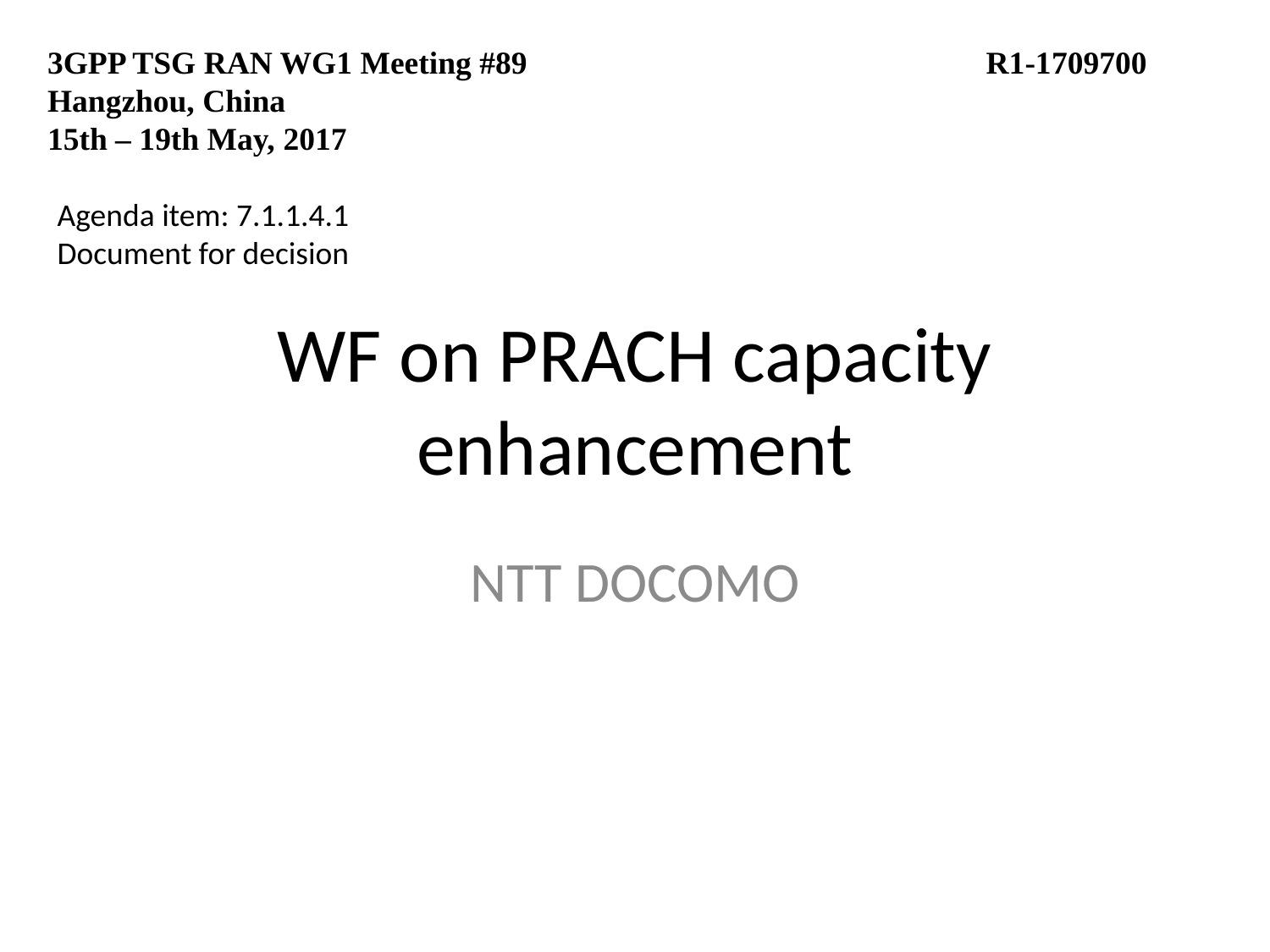

3GPP TSG RAN WG1 Meeting #89			                      R1-1709700
Hangzhou, China
15th – 19th May, 2017
Agenda item: 7.1.1.4.1
Document for decision
# WF on PRACH capacity enhancement
NTT DOCOMO